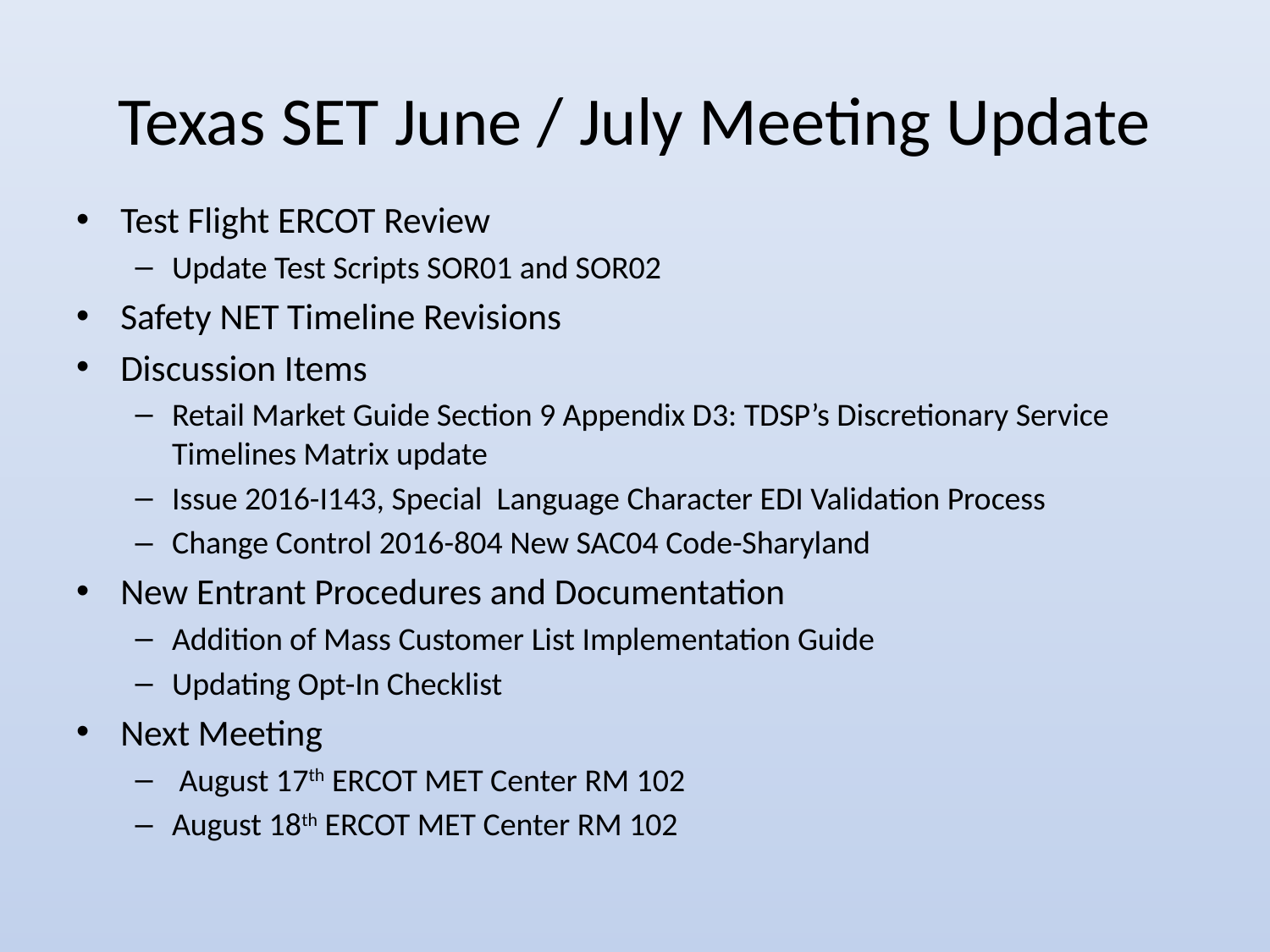

# Texas SET June / July Meeting Update
Test Flight ERCOT Review
Update Test Scripts SOR01 and SOR02
Safety NET Timeline Revisions
Discussion Items
Retail Market Guide Section 9 Appendix D3: TDSP’s Discretionary Service Timelines Matrix update
Issue 2016-I143, Special  Language Character EDI Validation Process
Change Control 2016-804 New SAC04 Code-Sharyland
New Entrant Procedures and Documentation
Addition of Mass Customer List Implementation Guide
Updating Opt-In Checklist
Next Meeting
 August 17th ERCOT MET Center RM 102
August 18th ERCOT MET Center RM 102